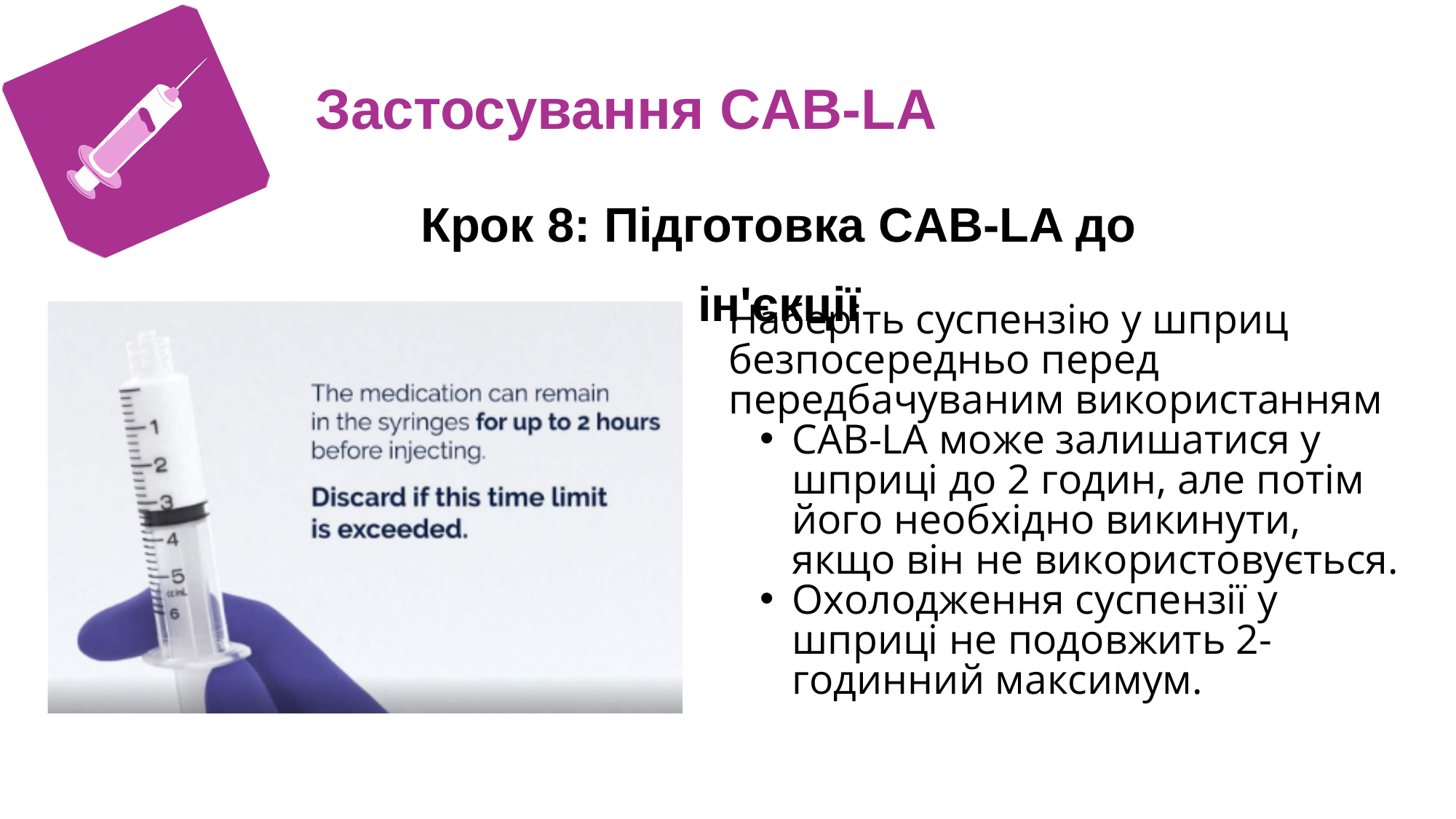

С
Застосування CAB-LA
Крок 8: Підготовка CAB-LA до ін'єкції

Наберіть суспензію у шприц безпосередньо перед передбачуваним використанням
CAB-LA може залишатися у шприці до 2 годин, але потім його необхідно викинути, якщо він не використовується.
Охолодження суспензії у шприці не подовжить 2-годинний максимум.